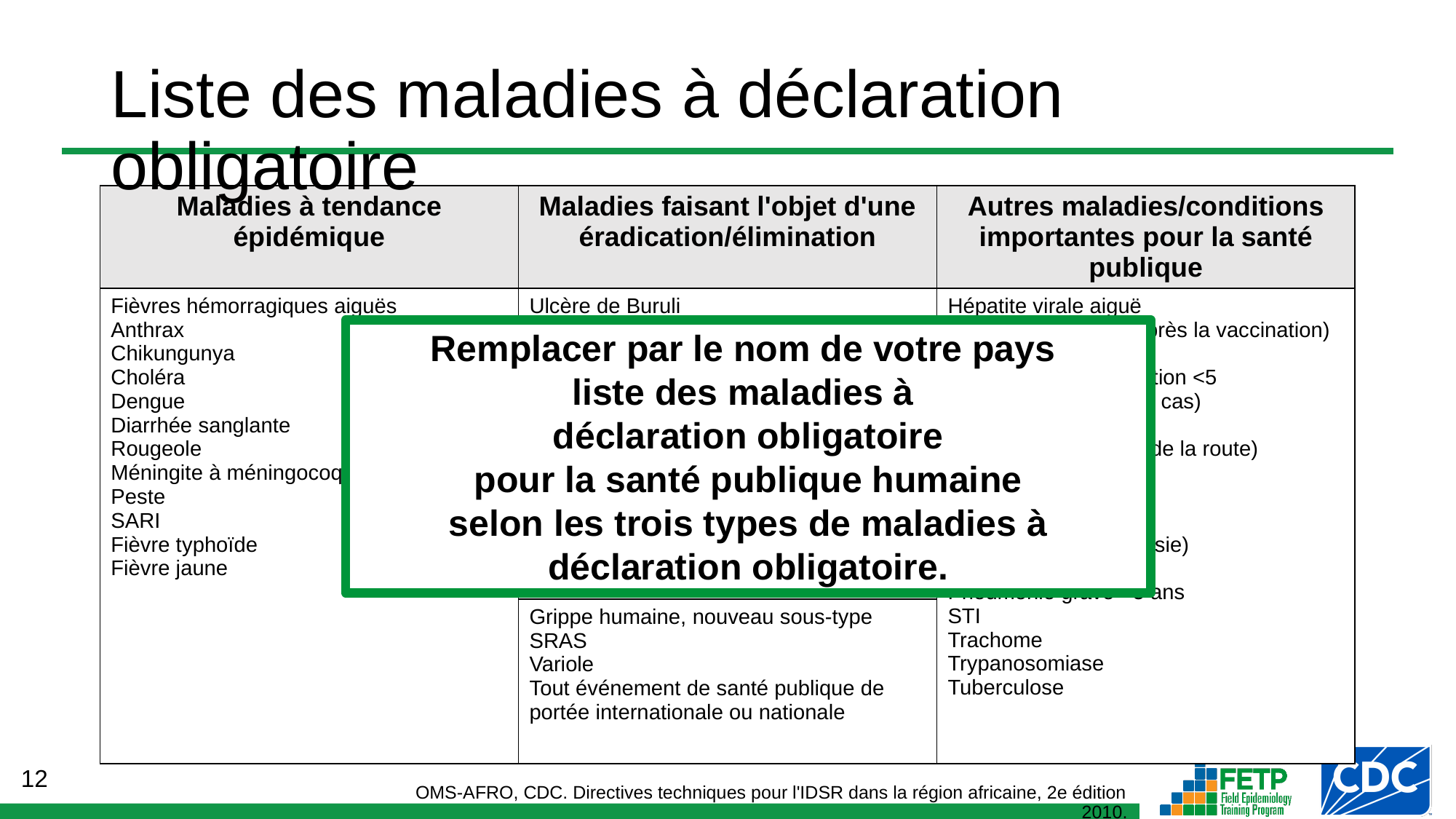

# Liste des maladies à déclaration obligatoire
| Maladies à tendance épidémique | Maladies faisant l'objet d'une éradication/élimination | Autres maladies/conditions importantes pour la santé publique |
| --- | --- | --- |
| Fièvres hémorragiques aiguës Anthrax Chikungunya Choléra Dengue Diarrhée sanglante Rougeole Méningite à méningocoques Peste SARI Fièvre typhoïde Fièvre jaune | Ulcère de Buruli Dracunculose Lèpre Filariose lymphatique Tétanos néonatal Noma Onchocercose Poliomyélite | Hépatite virale aiguë Effets indésirables (après la vaccination) Diabète sucré Diarrhée / déshydratation <5 VIH / SIDA (nouveaux cas) Hypertension Blessures (accidents de la route) Malaria Malnutrition <5 ans Décès maternels Santé mentale (épilepsie) Rage Pneumonie grave <5 ans STI Trachome Trypanosomiase Tuberculose |
|  | Maladies ou événements de portée internationale |  |
|  | Grippe humaine, nouveau sous-type SRAS Variole Tout événement de santé publique de portée internationale ou nationale |  |
Remplacer par le nom de votre pays
liste des maladies à
déclaration obligatoire
 pour la santé publique humaine
selon les trois types de maladies à déclaration obligatoire.
OMS-AFRO, CDC. Directives techniques pour l'IDSR dans la région africaine, 2e édition 2010.